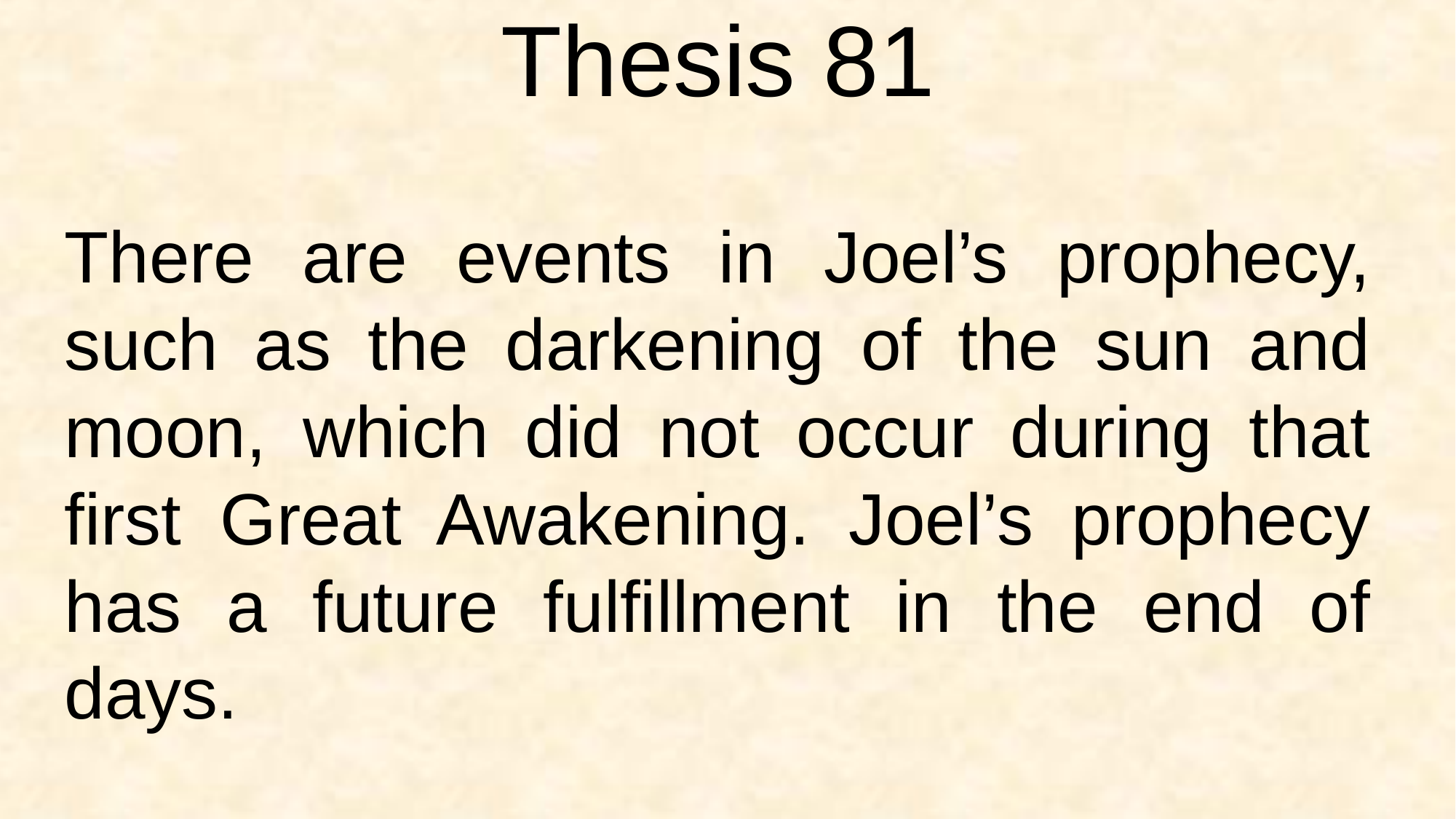

Thesis 81

There are events in Joel’s prophecy, such as the darkening of the sun and moon, which did not occur during that first Great Awakening. Joel’s prophecy has a future fulfillment in the end of days.